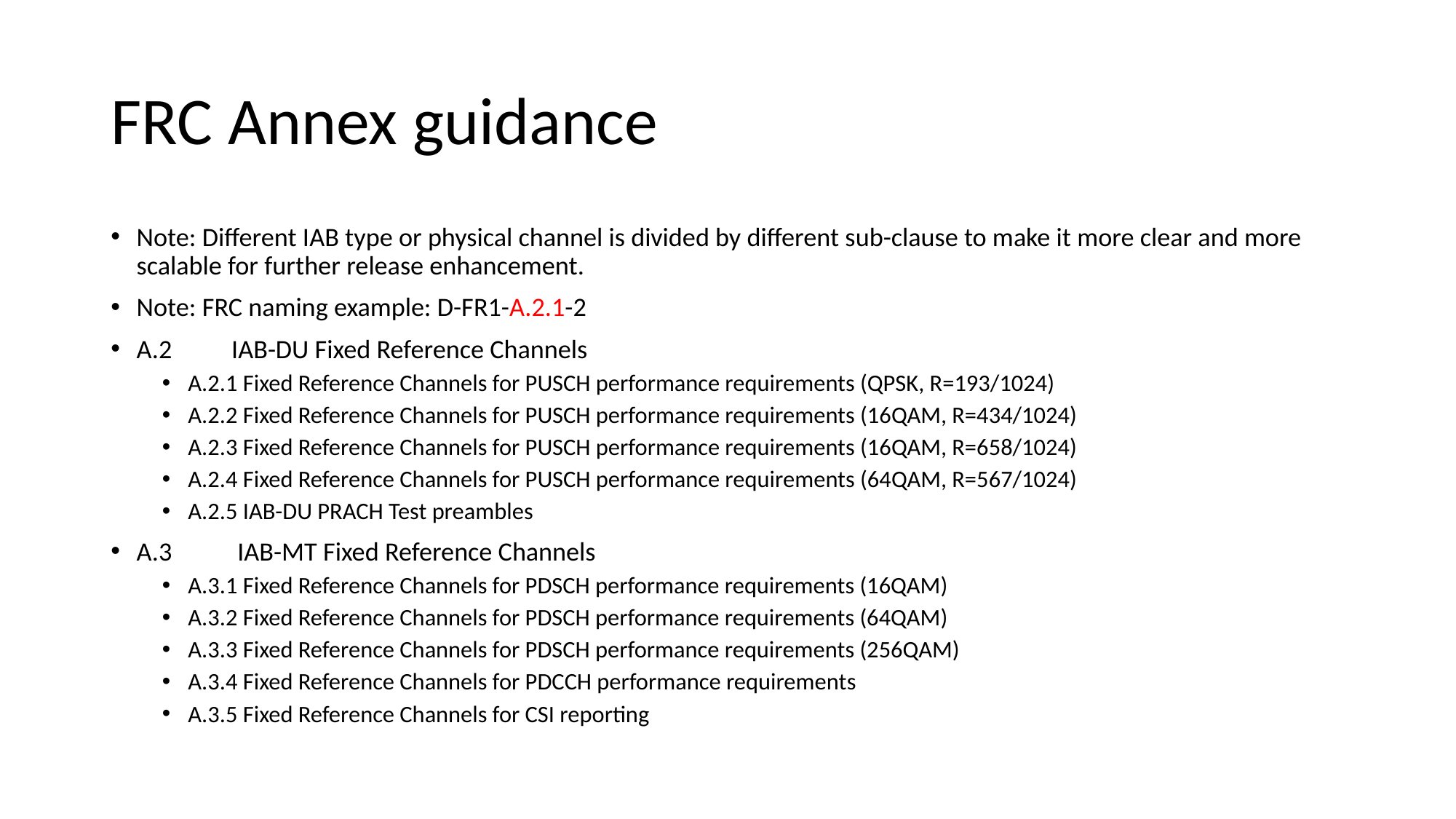

# FRC Annex guidance
Note: Different IAB type or physical channel is divided by different sub-clause to make it more clear and more scalable for further release enhancement.
Note: FRC naming example: D-FR1-A.2.1-2
A.2	IAB-DU Fixed Reference Channels
A.2.1 Fixed Reference Channels for PUSCH performance requirements (QPSK, R=193/1024)
A.2.2 Fixed Reference Channels for PUSCH performance requirements (16QAM, R=434/1024)
A.2.3 Fixed Reference Channels for PUSCH performance requirements (16QAM, R=658/1024)
A.2.4 Fixed Reference Channels for PUSCH performance requirements (64QAM, R=567/1024)
A.2.5 IAB-DU PRACH Test preambles
A.3	 IAB-MT Fixed Reference Channels
A.3.1 Fixed Reference Channels for PDSCH performance requirements (16QAM)
A.3.2 Fixed Reference Channels for PDSCH performance requirements (64QAM)
A.3.3 Fixed Reference Channels for PDSCH performance requirements (256QAM)
A.3.4 Fixed Reference Channels for PDCCH performance requirements
A.3.5 Fixed Reference Channels for CSI reporting